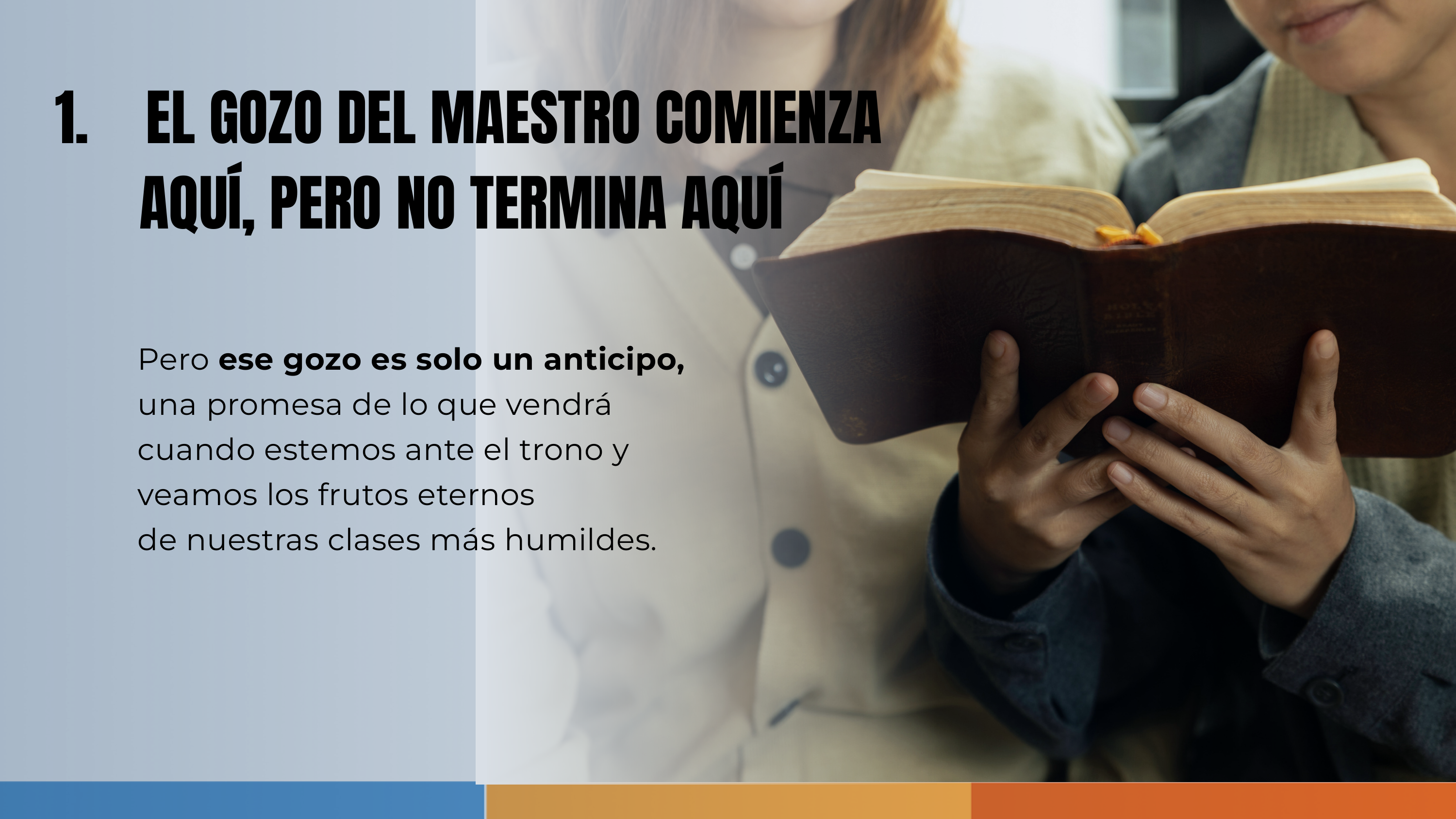

EL GOZO DEL MAESTRO COMIENZA
      AQUÍ, PERO NO TERMINA AQUÍ
Pero ese gozo es solo un anticipo, una promesa de lo que vendrá cuando estemos ante el trono y veamos los frutos eternos
de nuestras clases más humildes.